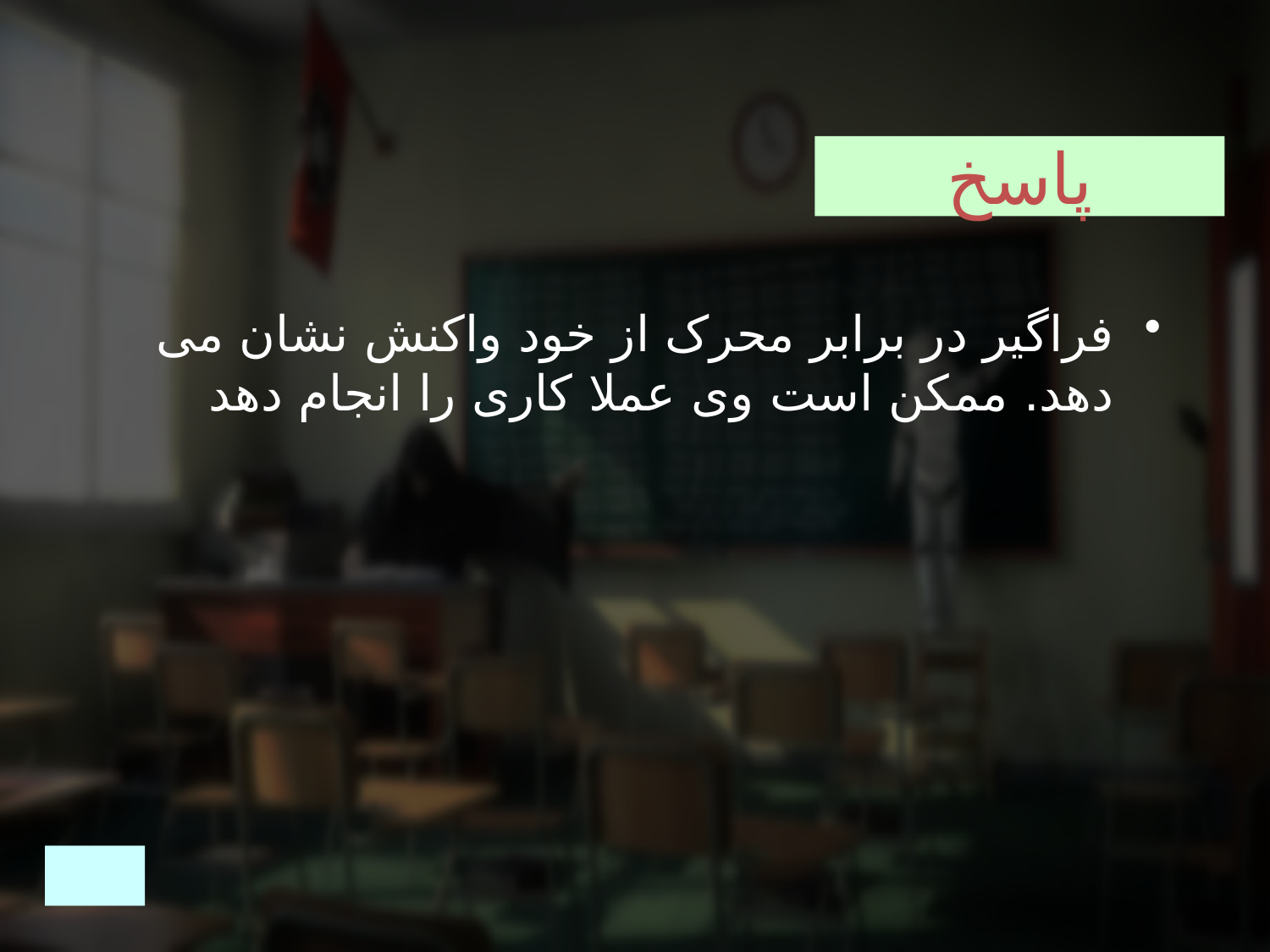

پاسخ
فراگیر در برابر محرک از خود واکنش نشان می دهد. ممکن است وی عملا کاری را انجام دهد